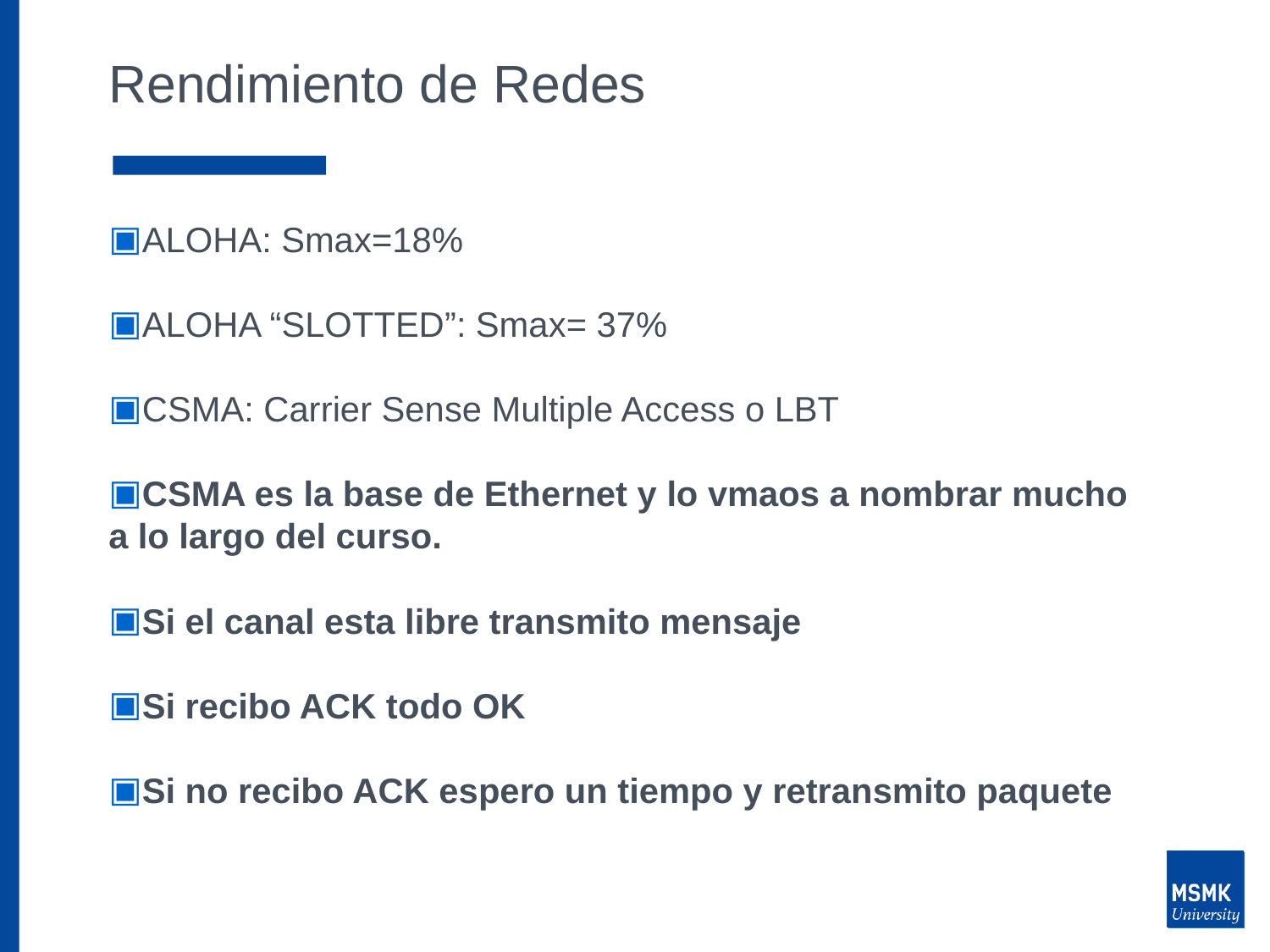

# Rendimiento de Redes
ALOHA: Smax=18%

ALOHA “SLOTTED”: Smax= 37%

CSMA: Carrier Sense Multiple Access o LBT

CSMA es la base de Ethernet y lo vmaos a nombrar mucho a lo largo del curso.

Si el canal esta libre transmito mensaje

Si recibo ACK todo OK

Si no recibo ACK espero un tiempo y retransmito paquete